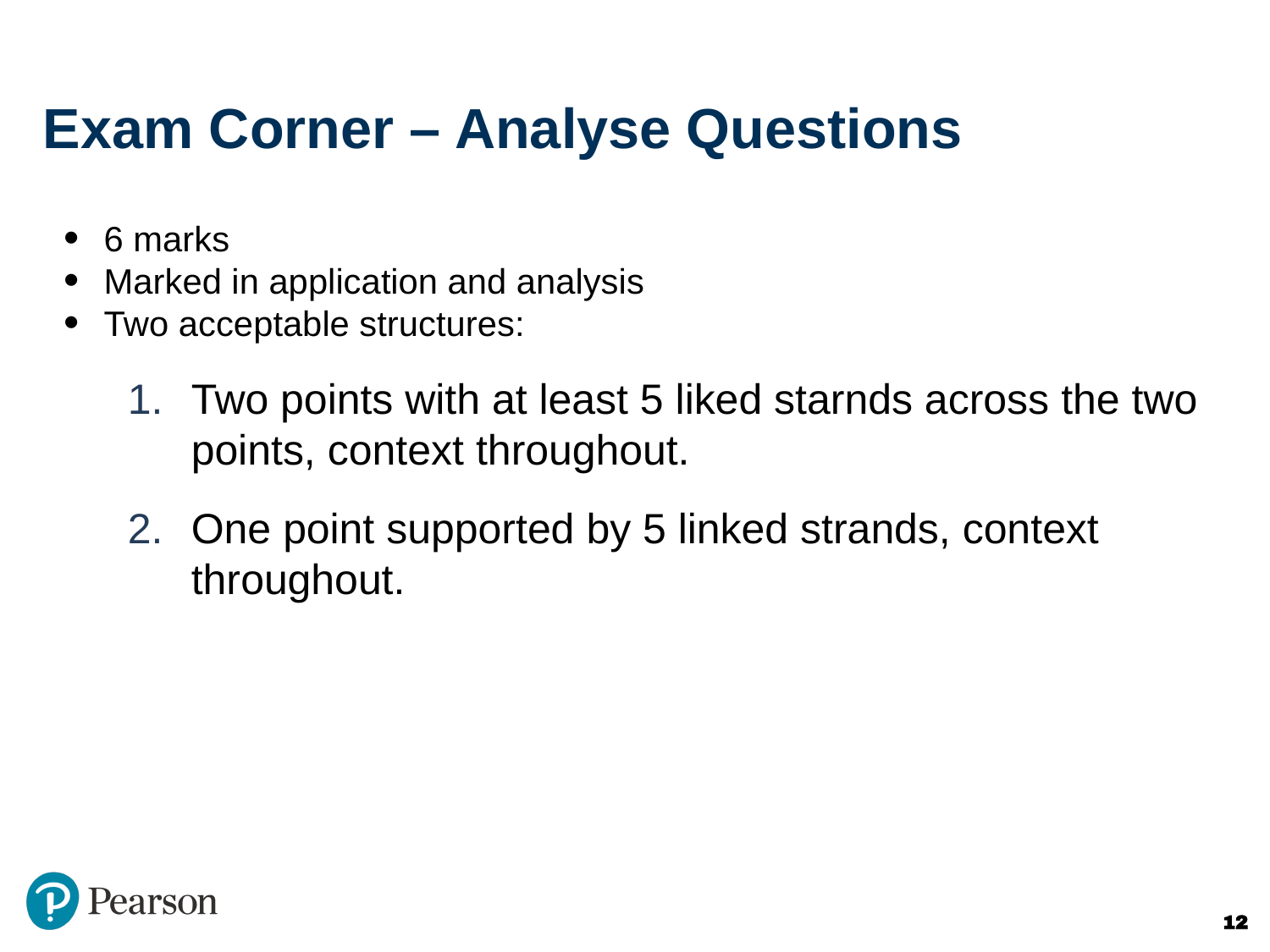

# Exam Corner – Analyse Questions
6 marks
Marked in application and analysis
Two acceptable structures:
Two points with at least 5 liked starnds across the two points, context throughout.
One point supported by 5 linked strands, context throughout.